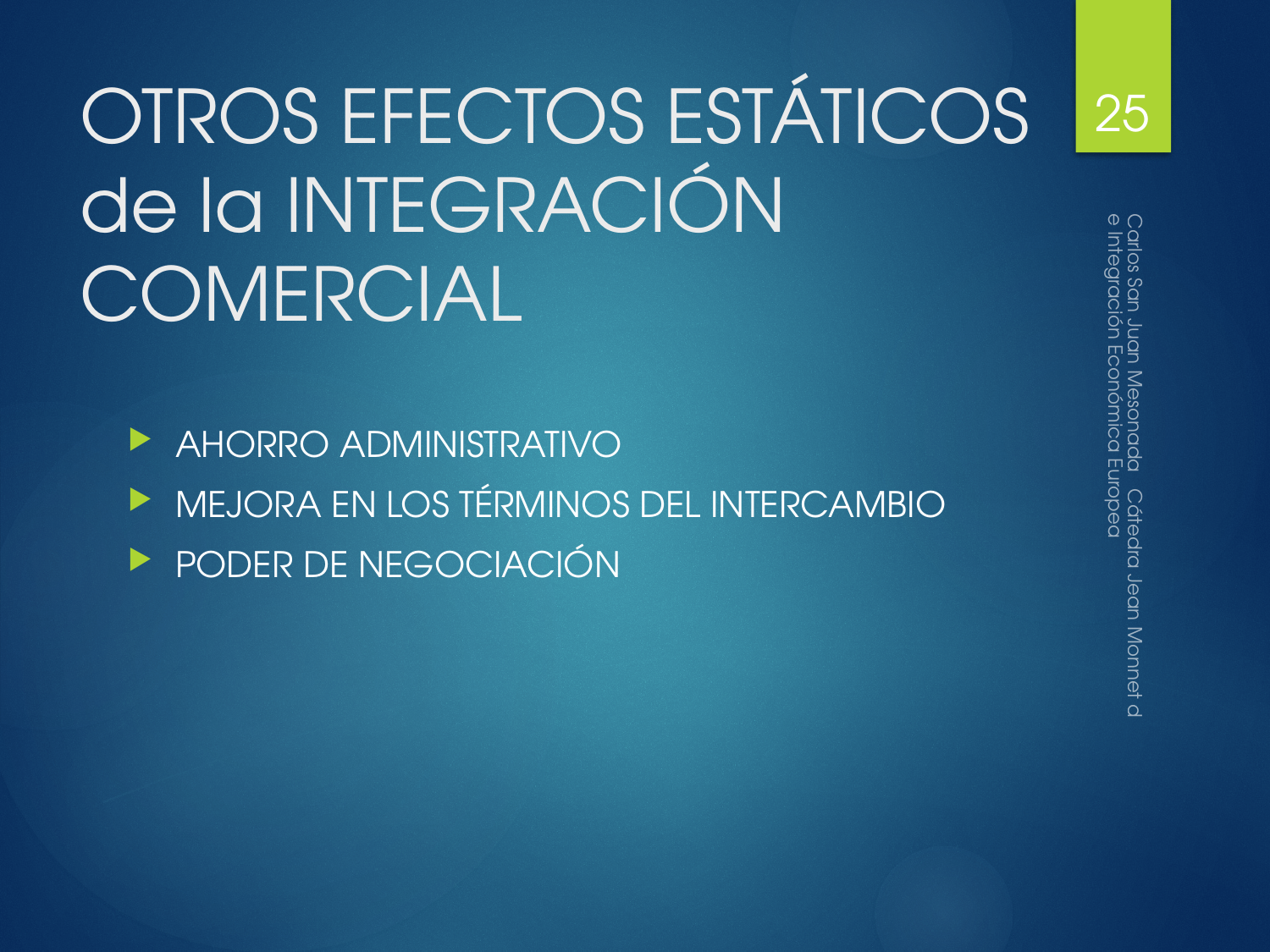

25
# OTROS EFECTOS ESTÁTICOS de la INTEGRACIÓN COMERCIAL
AHORRO ADMINISTRATIVO
MEJORA EN LOS TÉRMINOS DEL INTERCAMBIO
PODER DE NEGOCIACIÓN
Carlos San Juan Mesonada   Cátedra Jean Monnet de Integración Económica Europea